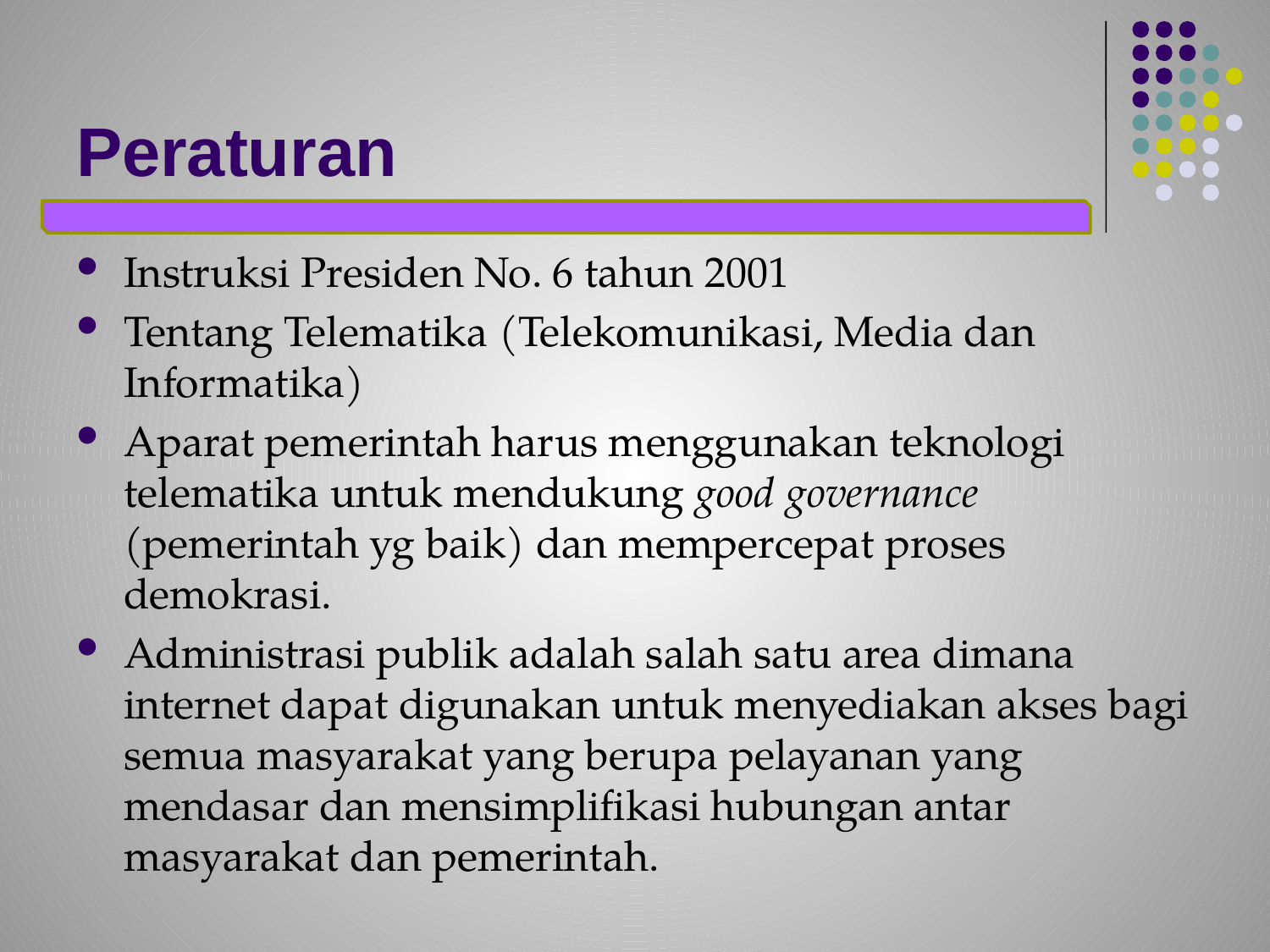

# Peraturan

Instruksi Presiden No. 6 tahun 2001
Tentang Telematika (Telekomunikasi, Media dan Informatika)
Aparat pemerintah harus menggunakan teknologi telematika untuk mendukung good governance (pemerintah yg baik) dan mempercepat proses demokrasi.
Administrasi publik adalah salah satu area dimana internet dapat digunakan untuk menyediakan akses bagi semua masyarakat yang berupa pelayanan yang mendasar dan mensimplifikasi hubungan antar masyarakat dan pemerintah.